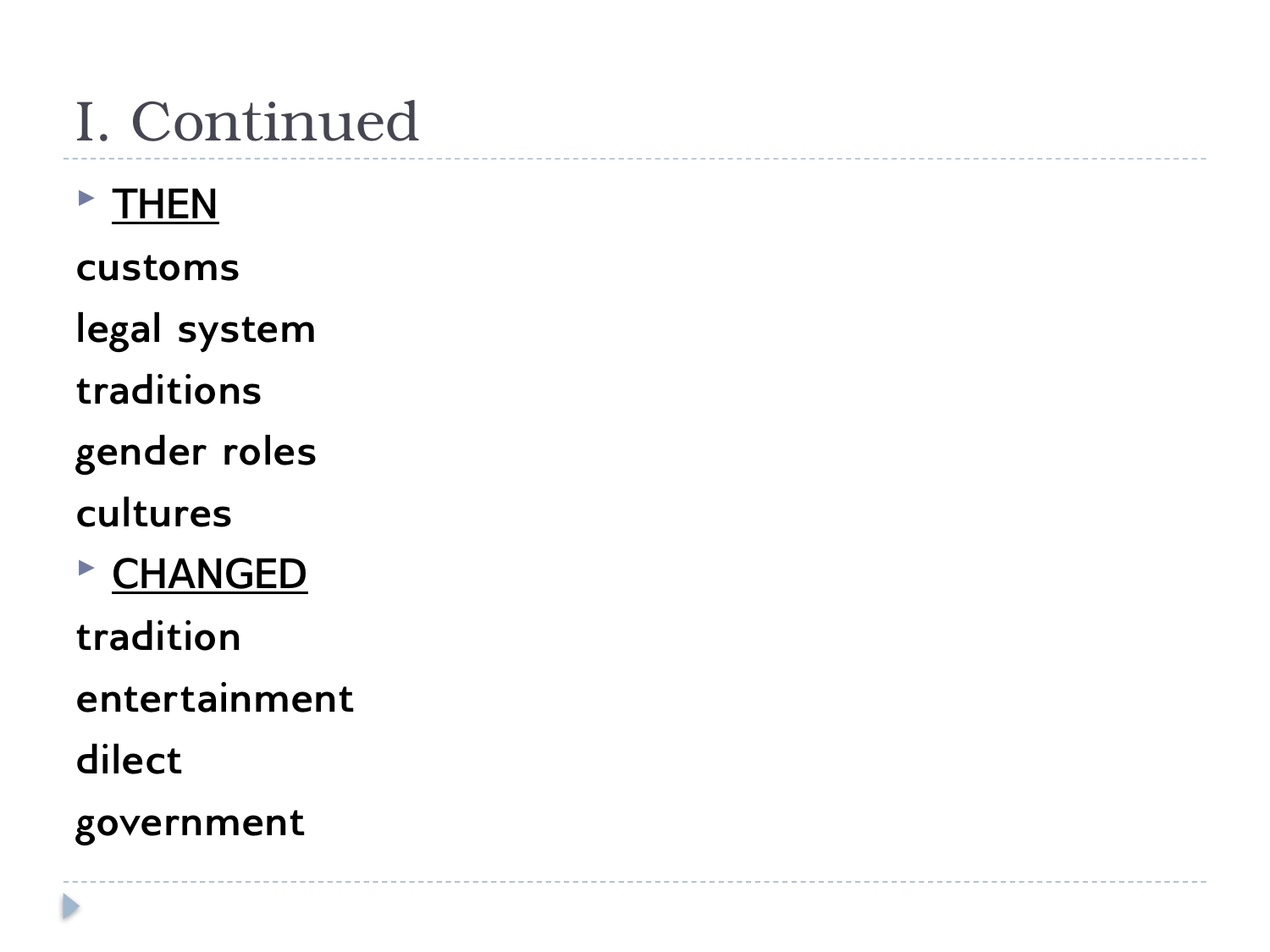

# I. Continued
‍THEN
‍customs
‍legal system
‍traditions
gender roles
‍cultures
‍CHANGED
‍tradition
‍entertainment
‍dilect
‍government